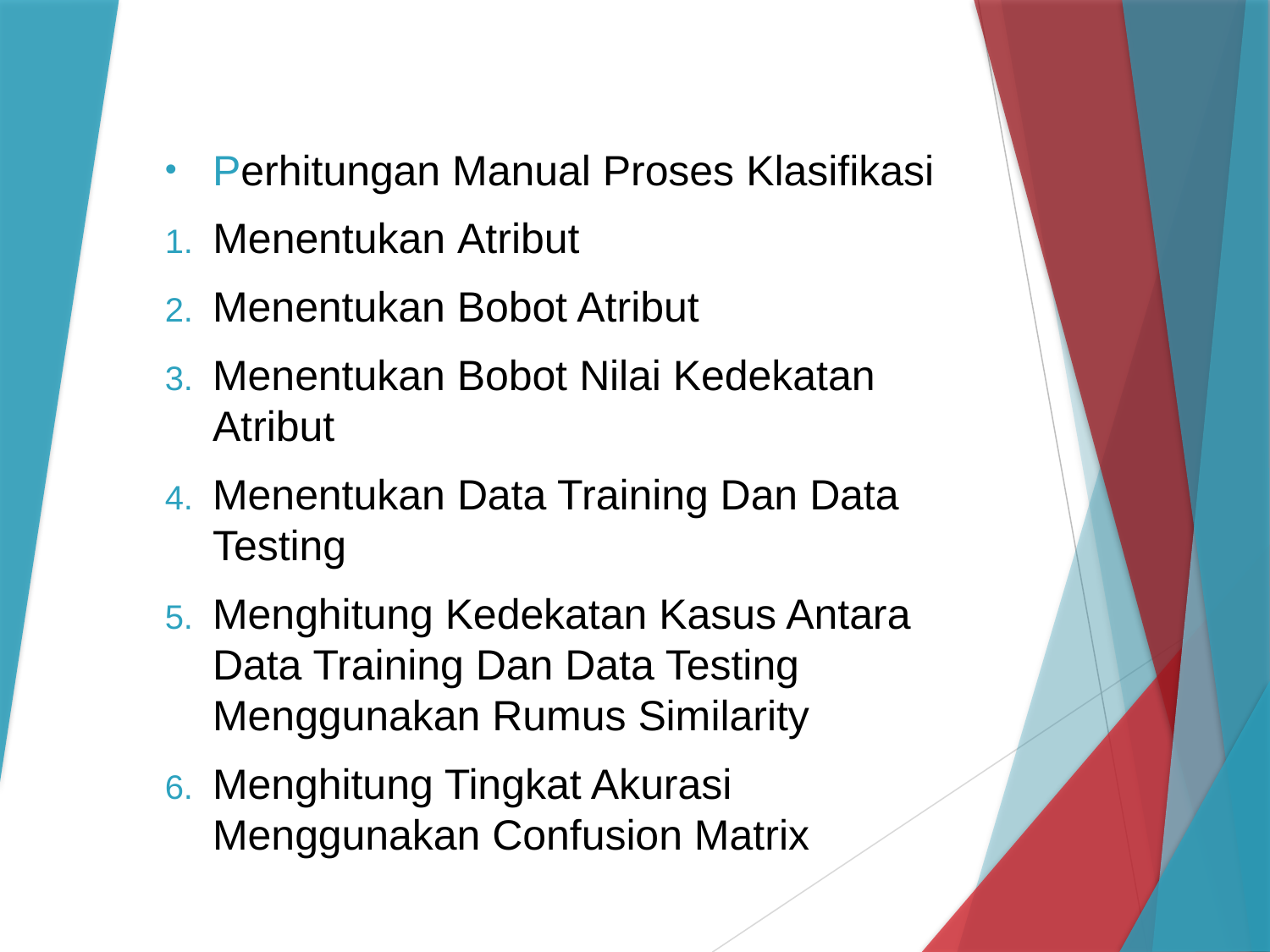

Perhitungan Manual Proses Klasifikasi
Menentukan Atribut
Menentukan Bobot Atribut
Menentukan Bobot Nilai Kedekatan Atribut
Menentukan Data Training Dan Data Testing
Menghitung Kedekatan Kasus Antara Data Training Dan Data Testing Menggunakan Rumus Similarity
Menghitung Tingkat Akurasi Menggunakan Confusion Matrix